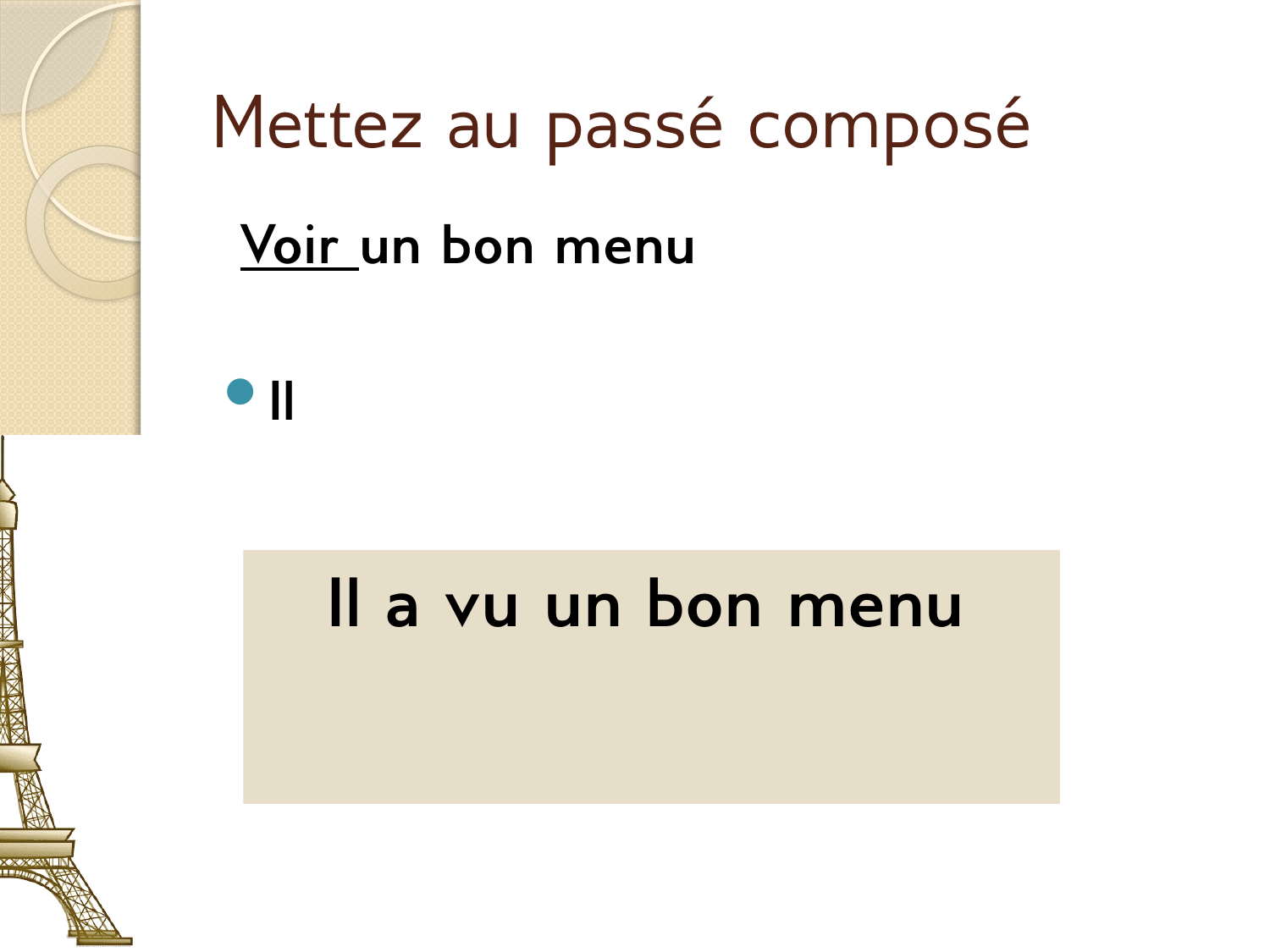

# Mettez au passé composé
 Voir un bon menu

Il
Il a vu un bon menu